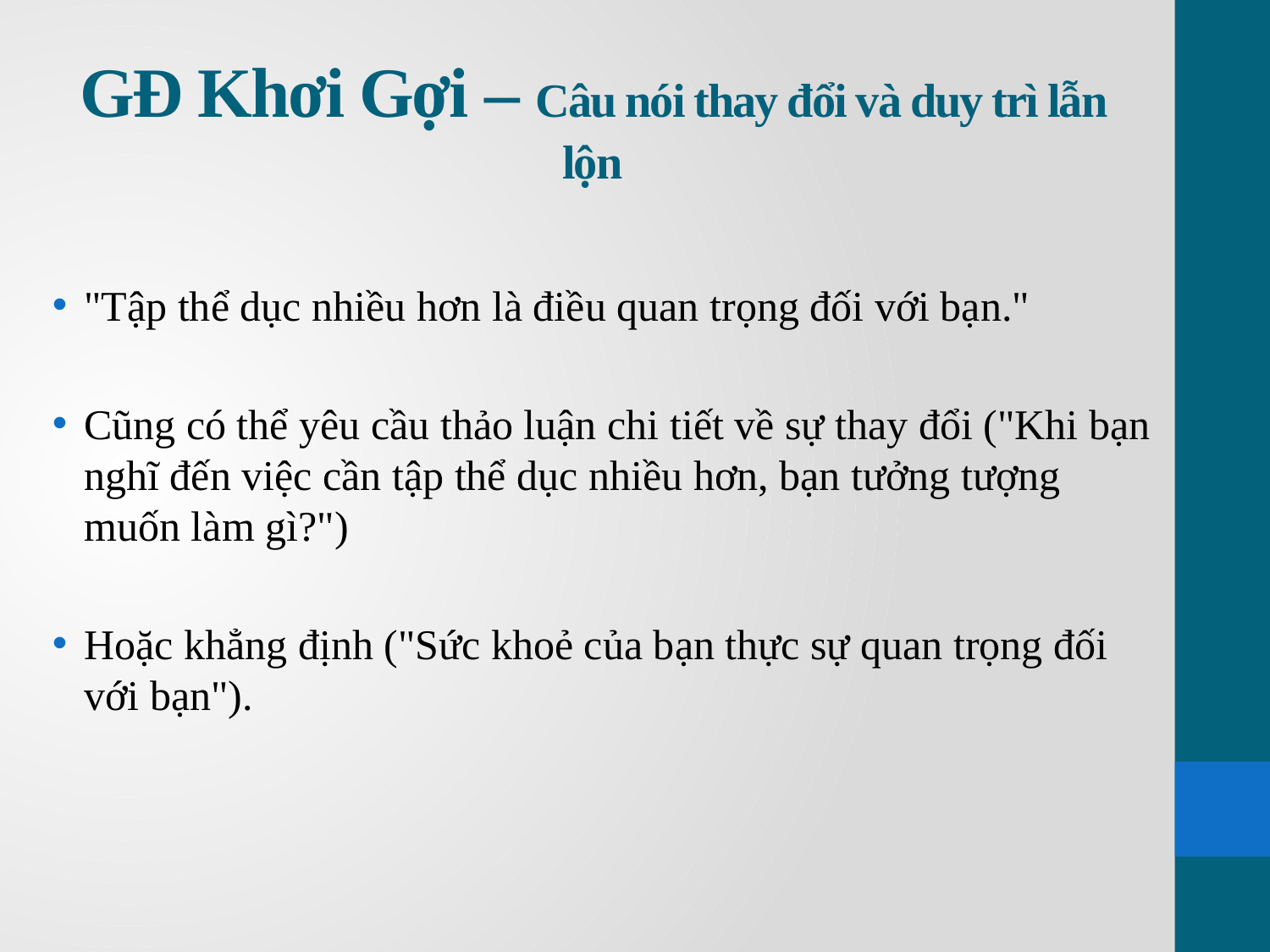

# GĐ Khơi Gợi – Câu nói thay đổi và duy trì lẫn lộn
"Tập thể dục nhiều hơn là điều quan trọng đối với bạn."

Cũng có thể yêu cầu thảo luận chi tiết về sự thay đổi ("Khi bạn nghĩ đến việc cần tập thể dục nhiều hơn, bạn tưởng tượng muốn làm gì?")

Hoặc khẳng định ("Sức khoẻ của bạn thực sự quan trọng đối với bạn").